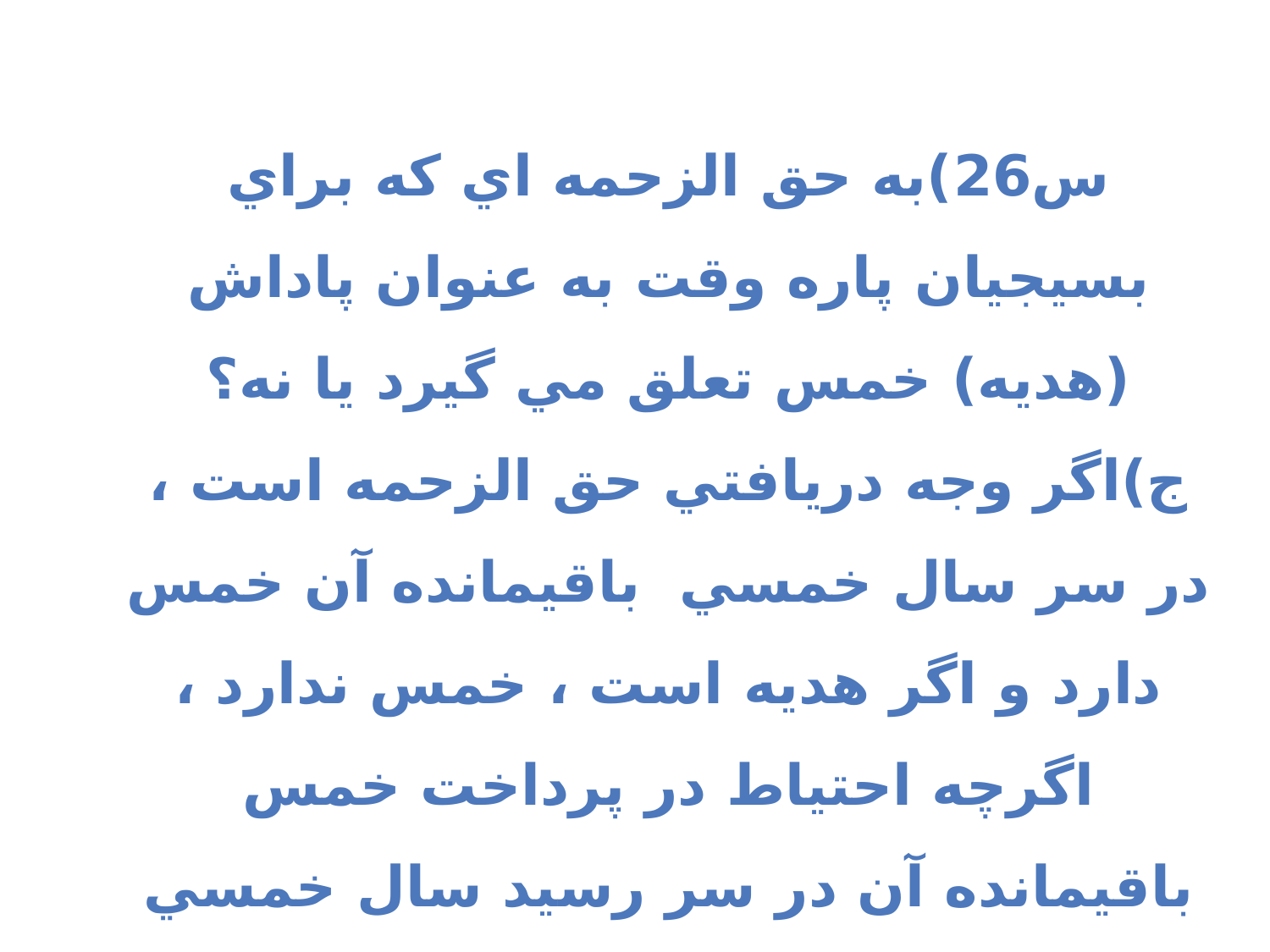

س26)به حق الزحمه اي كه براي بسيجيان پاره وقت به عنوان پاداش (هديه) خمس تعلق مي گيرد يا نه؟
ج)اگر وجه دريافتي حق الزحمه است ، در سر سال خمسي  باقيمانده آن خمس دارد و اگر هديه است ، خمس ندارد ، اگرچه احتياط در پرداخت خمس باقيمانده آن در سر رسيد سال خمسي است.